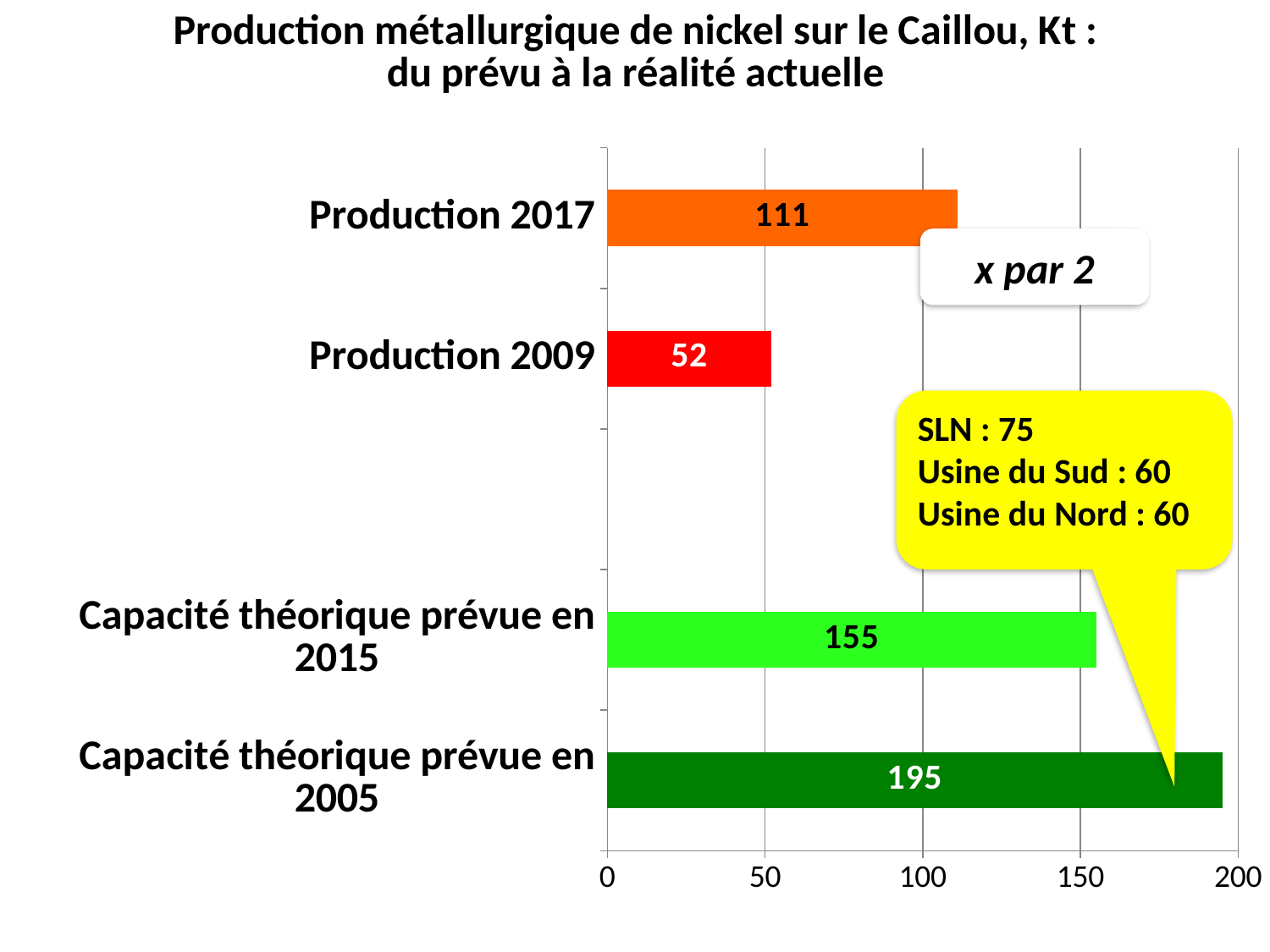

### Chart: Production métallurgique de nickel sur le Caillou, Kt :
du prévu à la réalité actuelle

| Category | Total |
|---|---|
| Capacité théorique prévue en 2005 | 195.0 |
| Capacité théorique prévue en 2015 | 155.0 |
|  | None |
| Production 2009 | 52.0 |
| Production 2017 | 111.0 |
x par 2
SLN : 75
Usine du Sud : 60
Usine du Nord : 60